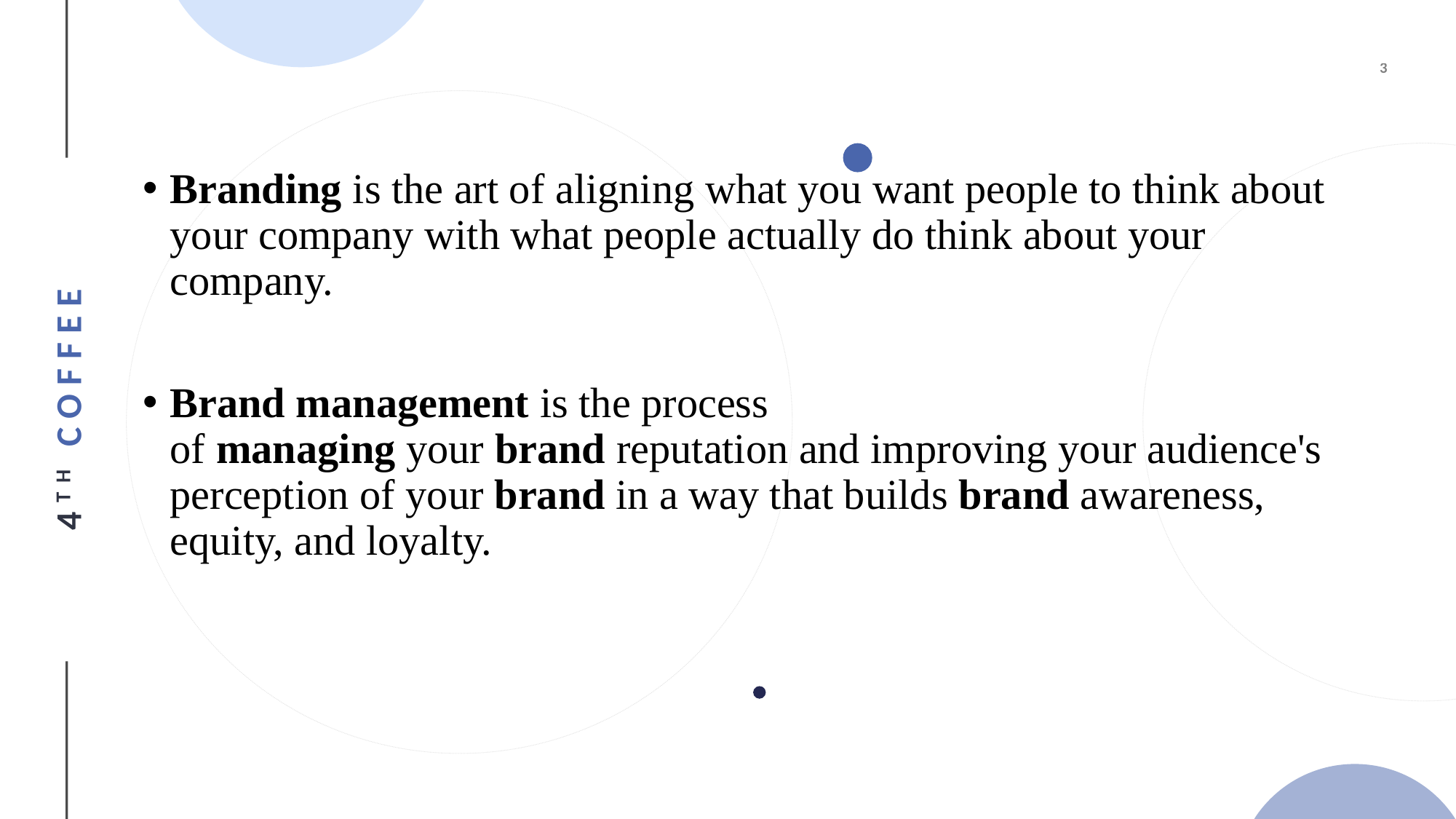

#
Branding is the art of aligning what you want people to think about your company with what people actually do think about your company.

Brand management is the process  of managing your brand reputation and improving your audience's perception of your brand in a way that builds brand awareness, equity, and loyalty.